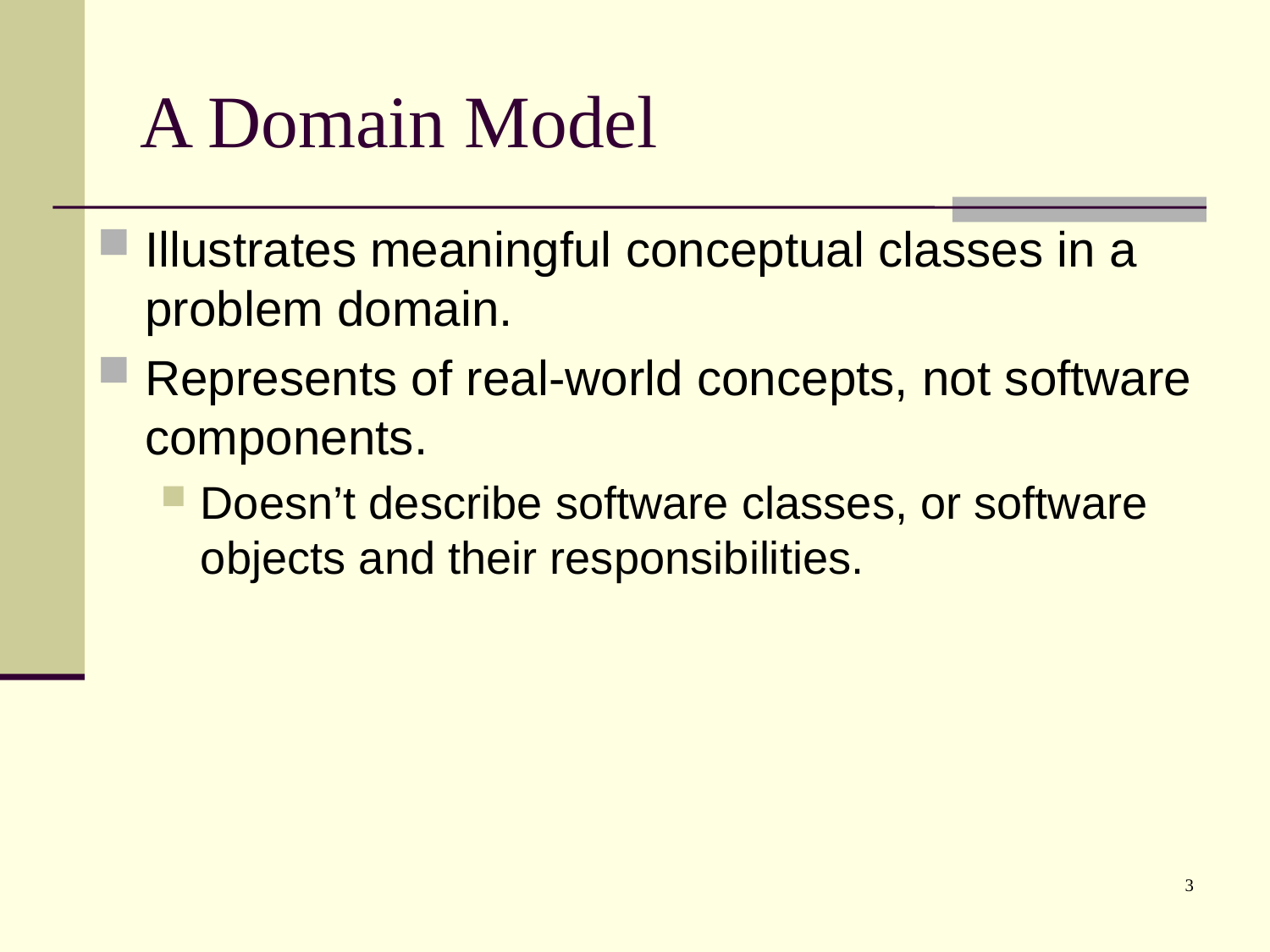

# A Domain Model
Illustrates meaningful conceptual classes in a problem domain.
Represents of real-world concepts, not software components.
Doesn’t describe software classes, or software objects and their responsibilities.
3